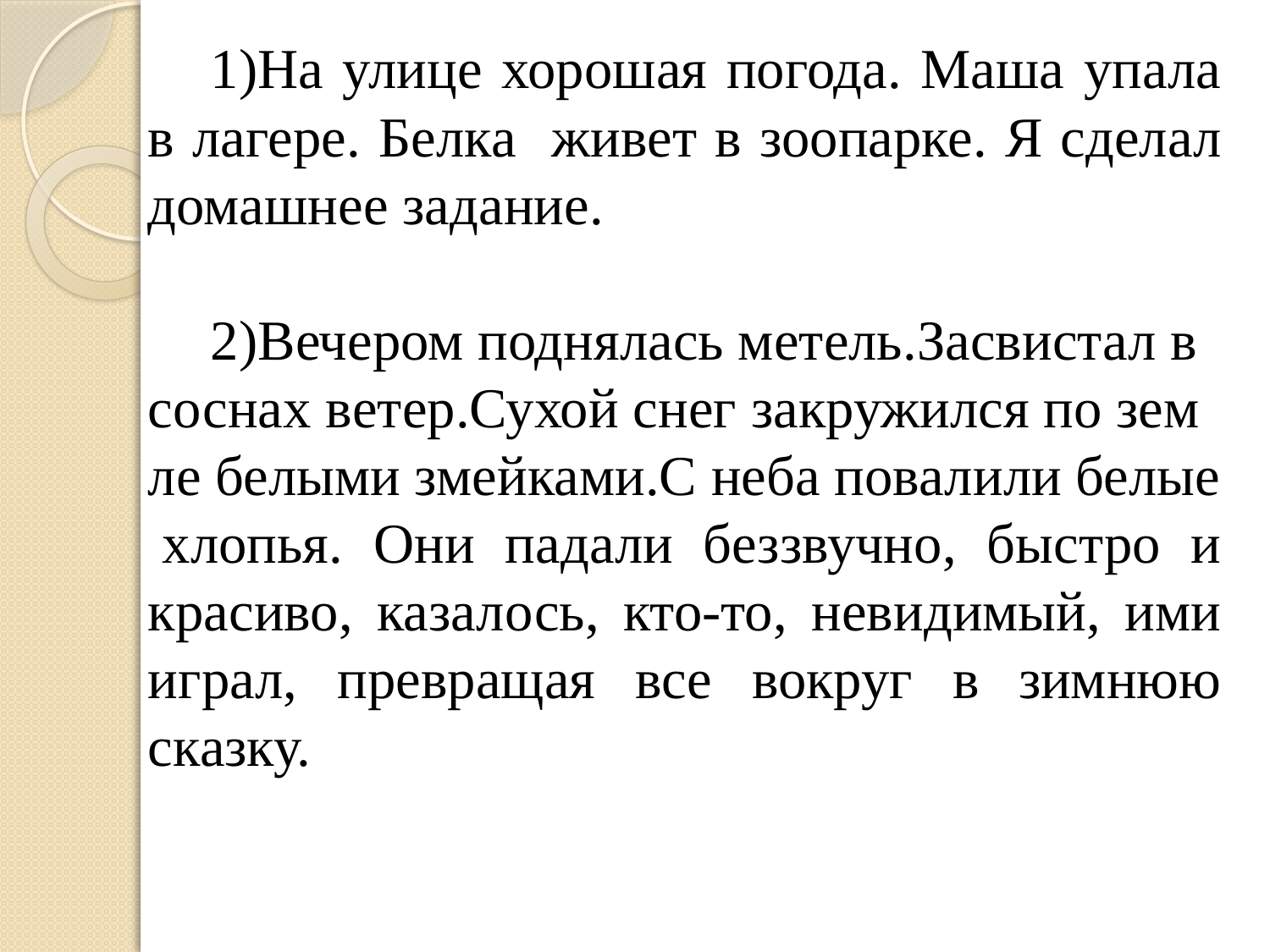

1)На улице хорошая погода. Маша упала в лагере. Белка  живет в зоопарке. Я сделал домашнее задание.

2)Вечером поднялась метель.Засвистал в соснах ветер.Сухой снег закружился по земле белыми змейками.С неба повалили белые хлопья. Они падали беззвучно, быстро и красиво, казалось, кто-то, невидимый, ими играл, превращая все вокруг в зимнюю сказку.